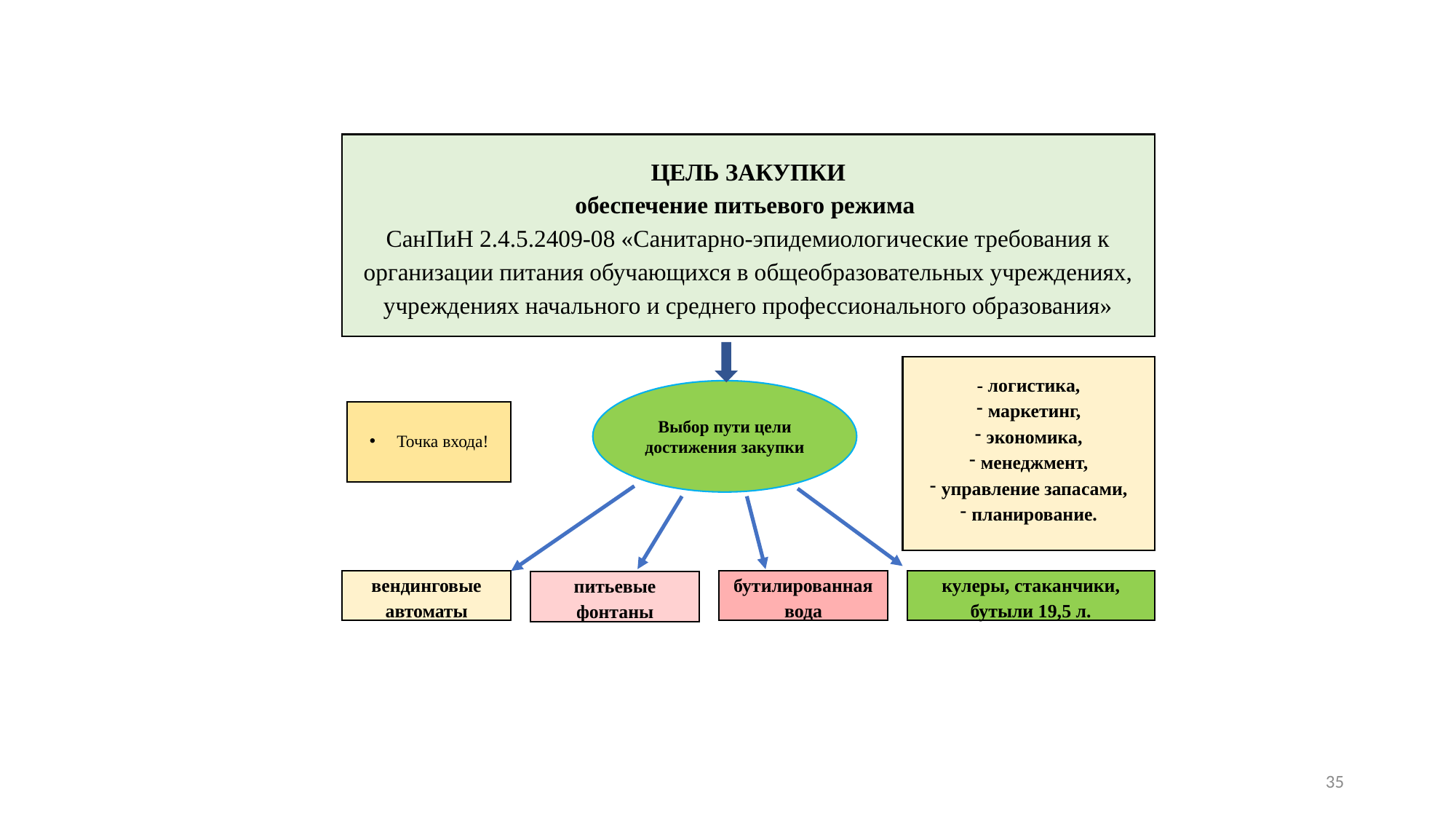

ЦЕЛЬ ЗАКУПКИ
обеспечение питьевого режима
СанПиН 2.4.5.2409-08 «Санитарно-эпидемиологические требования к организации питания обучающихся в общеобразовательных учреждениях, учреждениях начального и среднего профессионального образования»

- логистика,
маркетинг,
экономика,
менеджмент,
управление запасами,
планирование.

Выбор пути цели достижения закупки
Точка входа!
вендинговые автоматы
бутилированная вода
кулеры, стаканчики, бутыли 19,5 л.
питьевые фонтаны
35